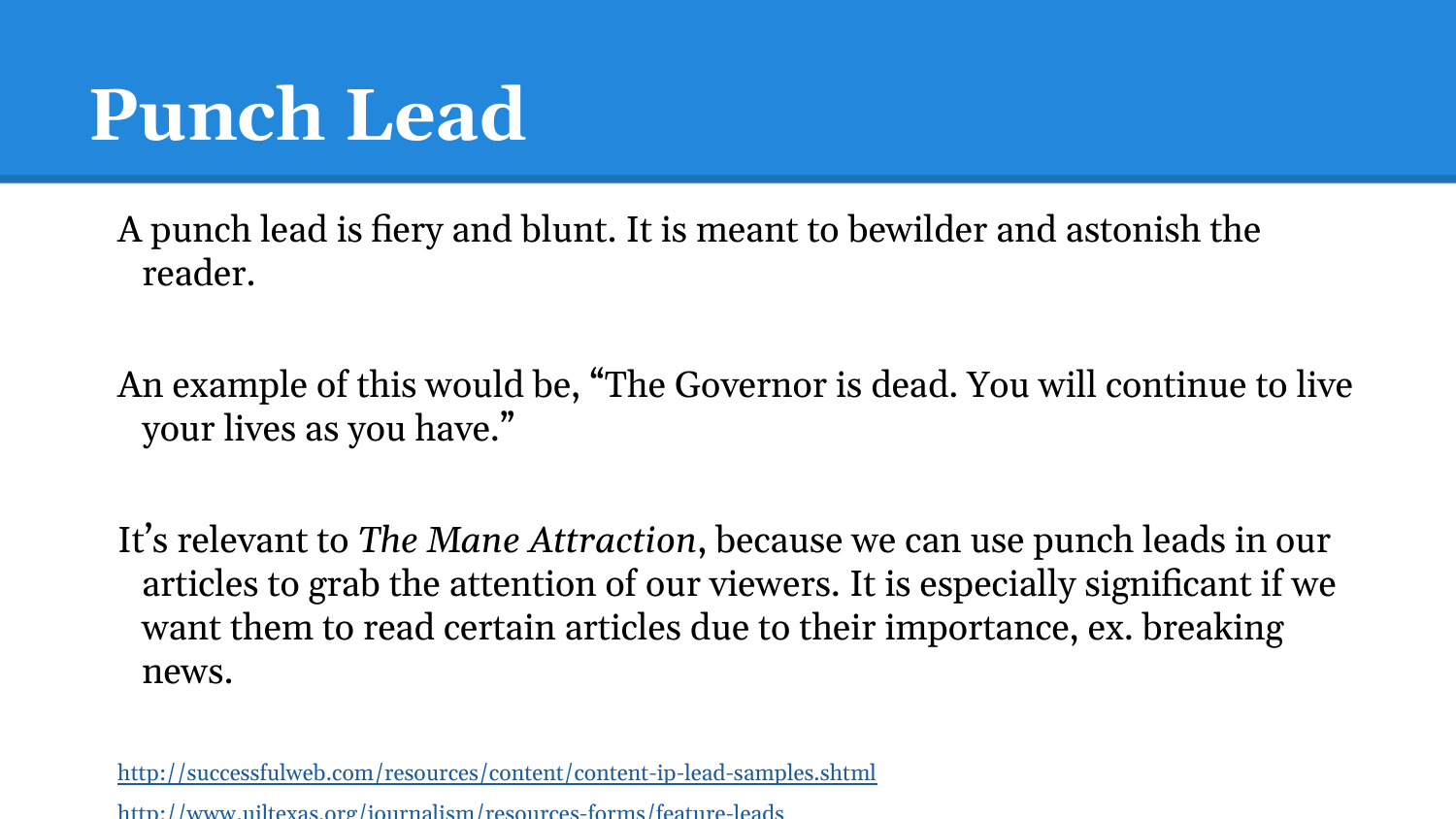

# Punch Lead
A punch lead is fiery and blunt. It is meant to bewilder and astonish the reader.

An example of this would be, “The Governor is dead. You will continue to live your lives as you have.”

It’s relevant to The Mane Attraction, because we can use punch leads in our articles to grab the attention of our viewers. It is especially significant if we want them to read certain articles due to their importance, ex. breaking news.

http://successfulweb.com/resources/content/content-ip-lead-samples.shtml
http://www.uiltexas.org/journalism/resources-forms/feature-leads